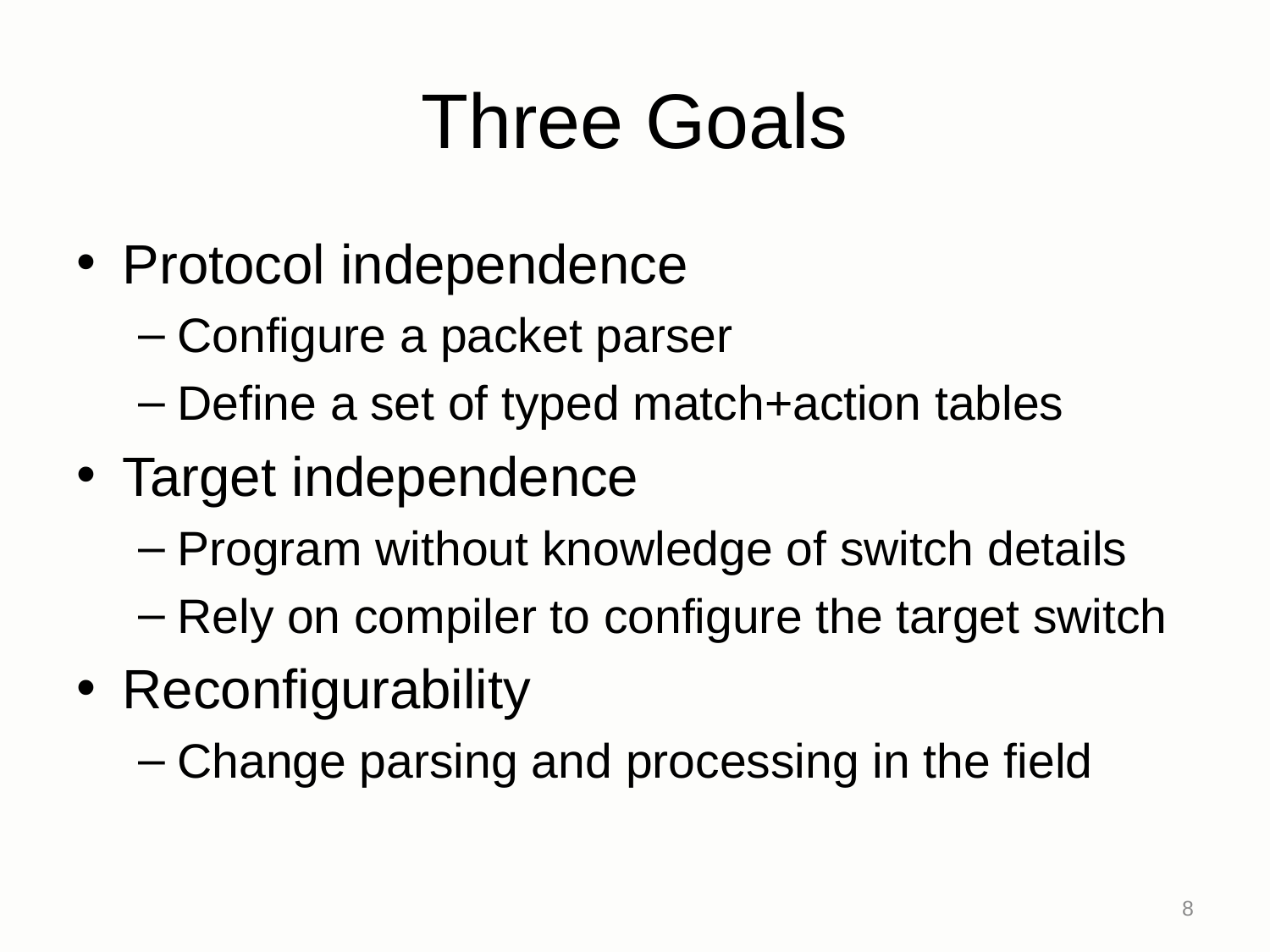

# Three Goals
Protocol independence
Configure a packet parser
Define a set of typed match+action tables
Target independence
Program without knowledge of switch details
Rely on compiler to configure the target switch
Reconfigurability
Change parsing and processing in the field

8